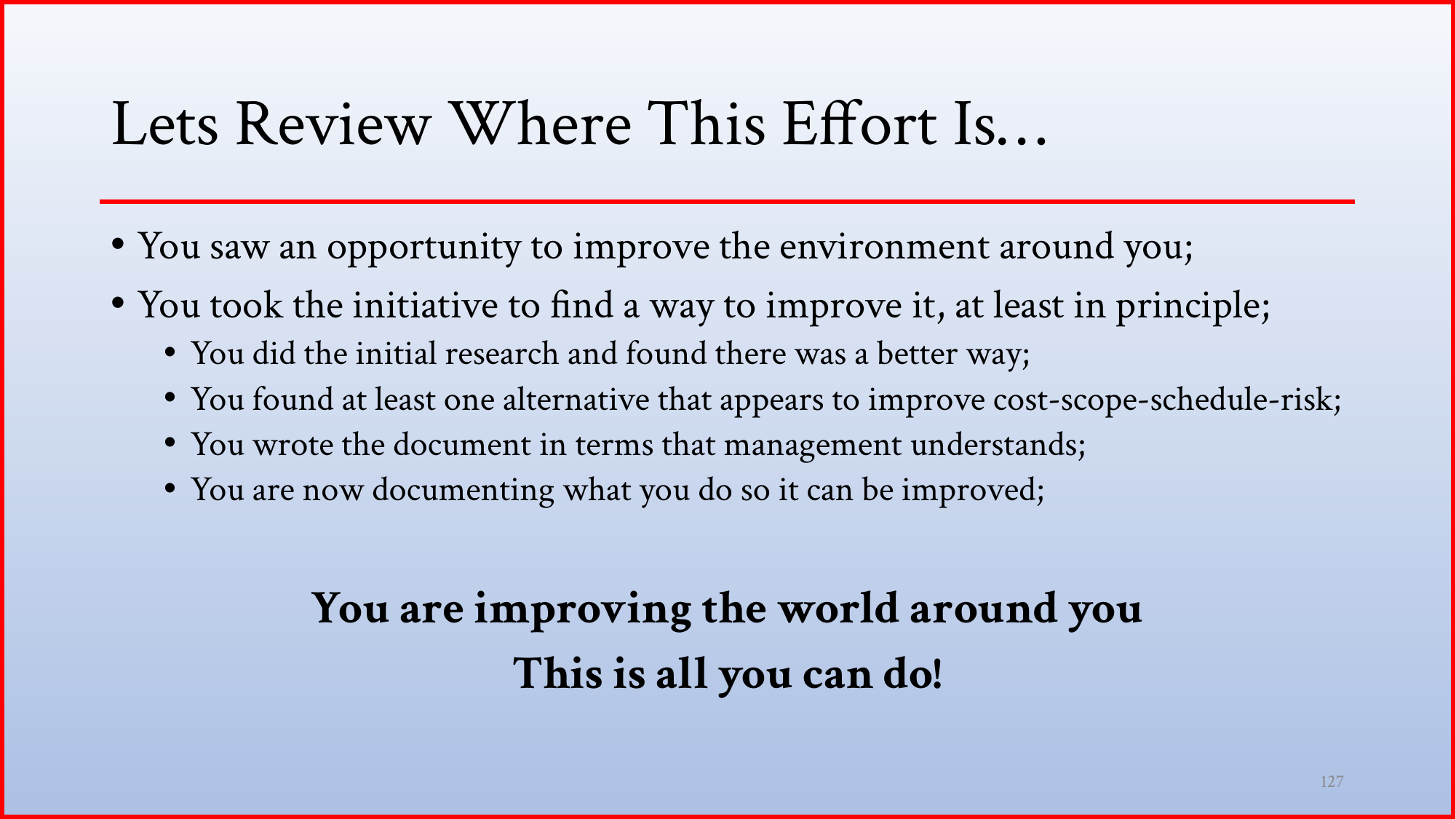

# Lets Review Where This Effort Is…
You saw an opportunity to improve the environment around you;
You took the initiative to find a way to improve it, at least in principle;
You did the initial research and found there was a better way;
You found at least one alternative that appears to improve cost-scope-schedule-risk;
You wrote the document in terms that management understands;
You are now documenting what you do so it can be improved;

You are improving the world around you
This is all you can do!
127